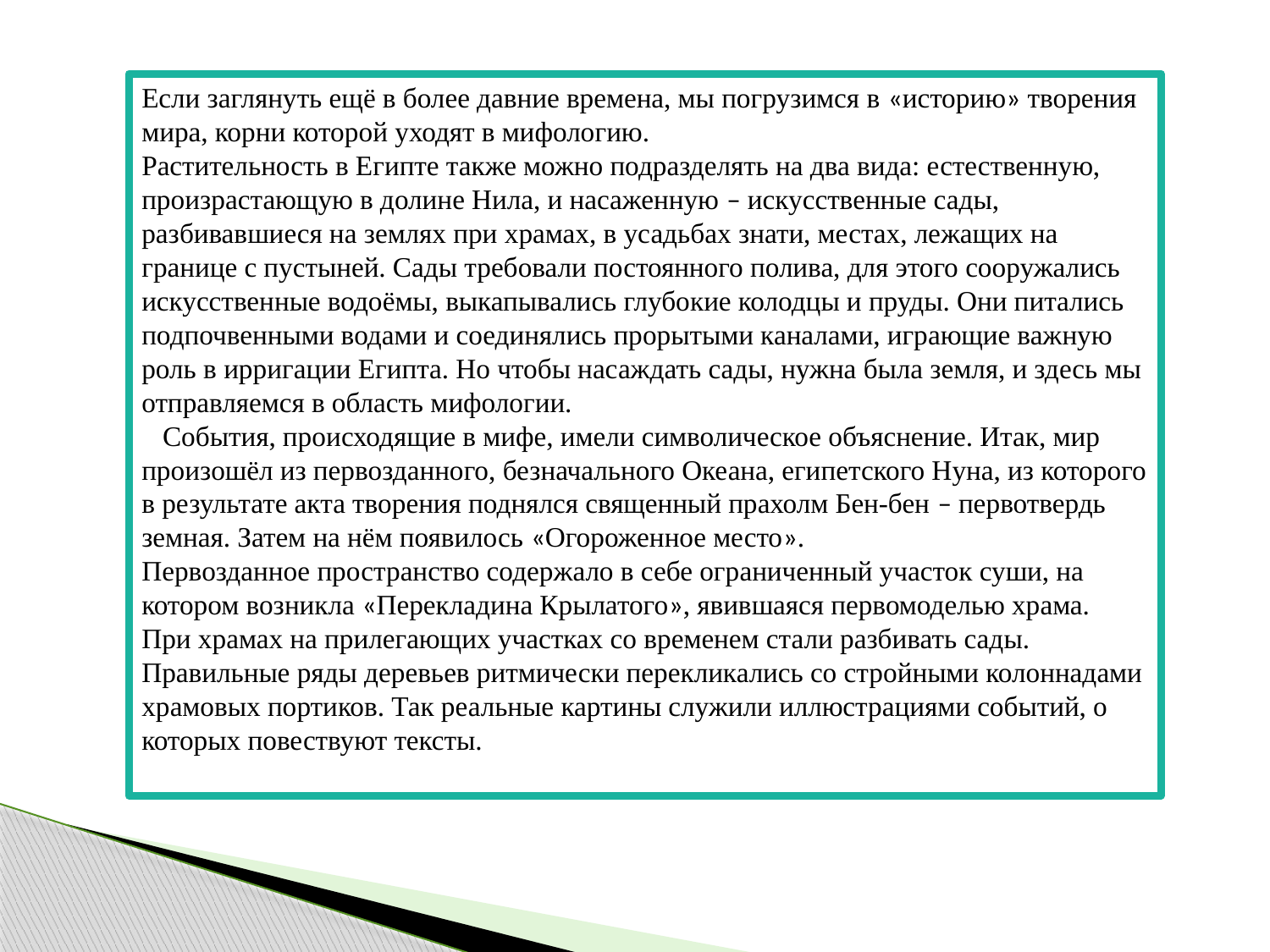

Если заглянуть ещё в более давние времена, мы погрузимся в «историю» творения мира, корни которой уходят в мифологию.
Растительность в Египте также можно подразделять на два вида: естественную, произрастающую в долине Нила, и насаженную – искусственные сады, разбивавшиеся на землях при храмах, в усадьбах знати, местах, лежащих на границе с пустыней. Сады требовали постоянного полива, для этого сооружались искусственные водоёмы, выкапывались глубокие колодцы и пруды. Они питались подпочвенными водами и соединялись прорытыми каналами, играющие важную роль в ирригации Египта. Но чтобы насаждать сады, нужна была земля, и здесь мы отправляемся в область мифологии.
   События, происходящие в мифе, имели символическое объяснение. Итак, мир произошёл из первозданного, безначального Океана, египетского Нуна, из которого в результате акта творения поднялся священный прахолм Бен-бен – первотвердь  земная. Затем на нём появилось «Огороженное место».
Первозданное пространство содержало в себе ограниченный участок суши, на котором возникла «Перекладина Крылатого», явившаяся первомоделью храма.
При храмах на прилегающих участках со временем стали разбивать сады. Правильные ряды деревьев ритмически перекликались со стройными колоннадами храмовых портиков. Так реальные картины служили иллюстрациями событий, о которых повествуют тексты.